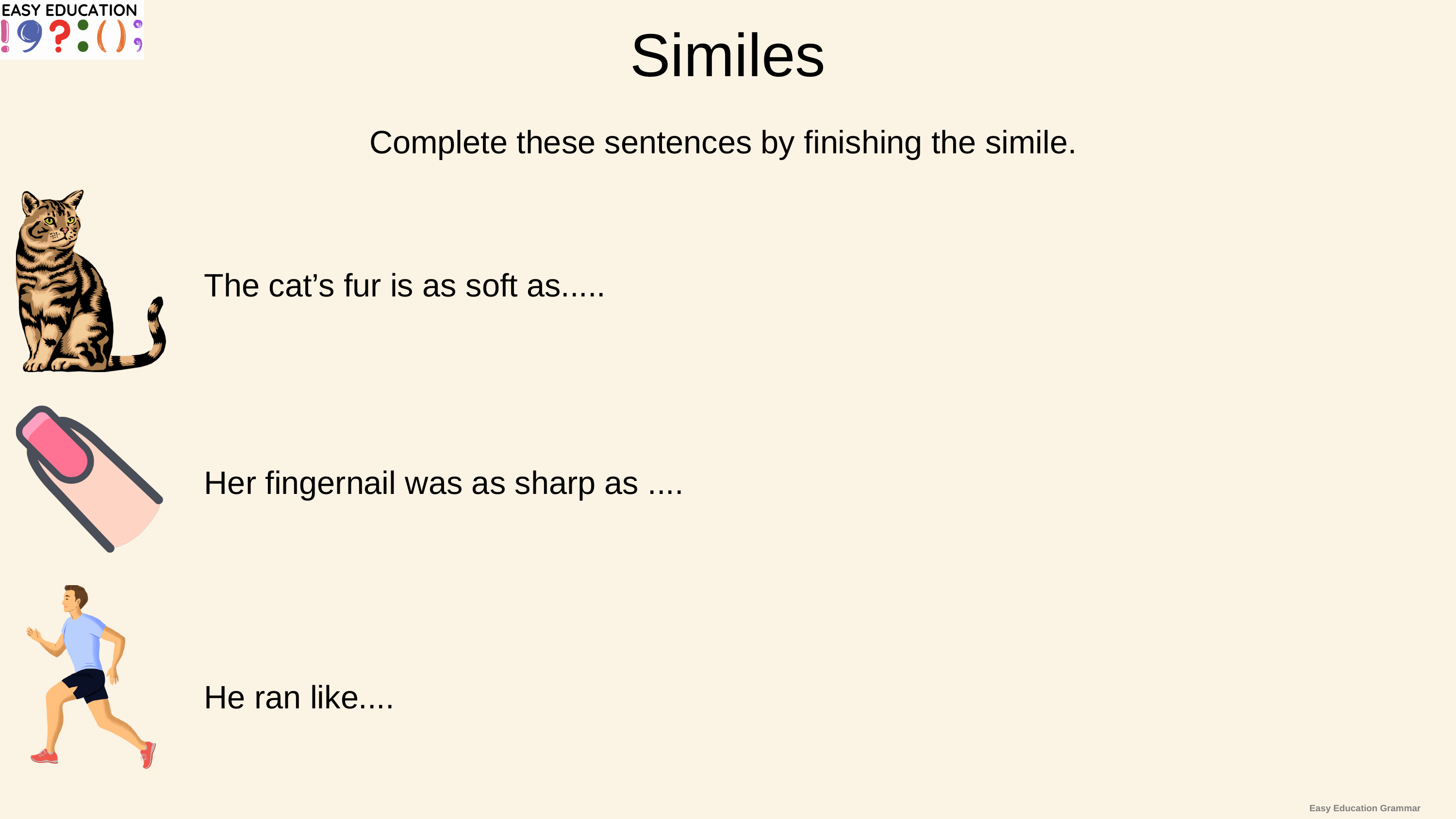

Similes
Complete these sentences by finishing the simile.

The cat’s fur is as soft as.....

Her fingernail was as sharp as ....

He ran like....